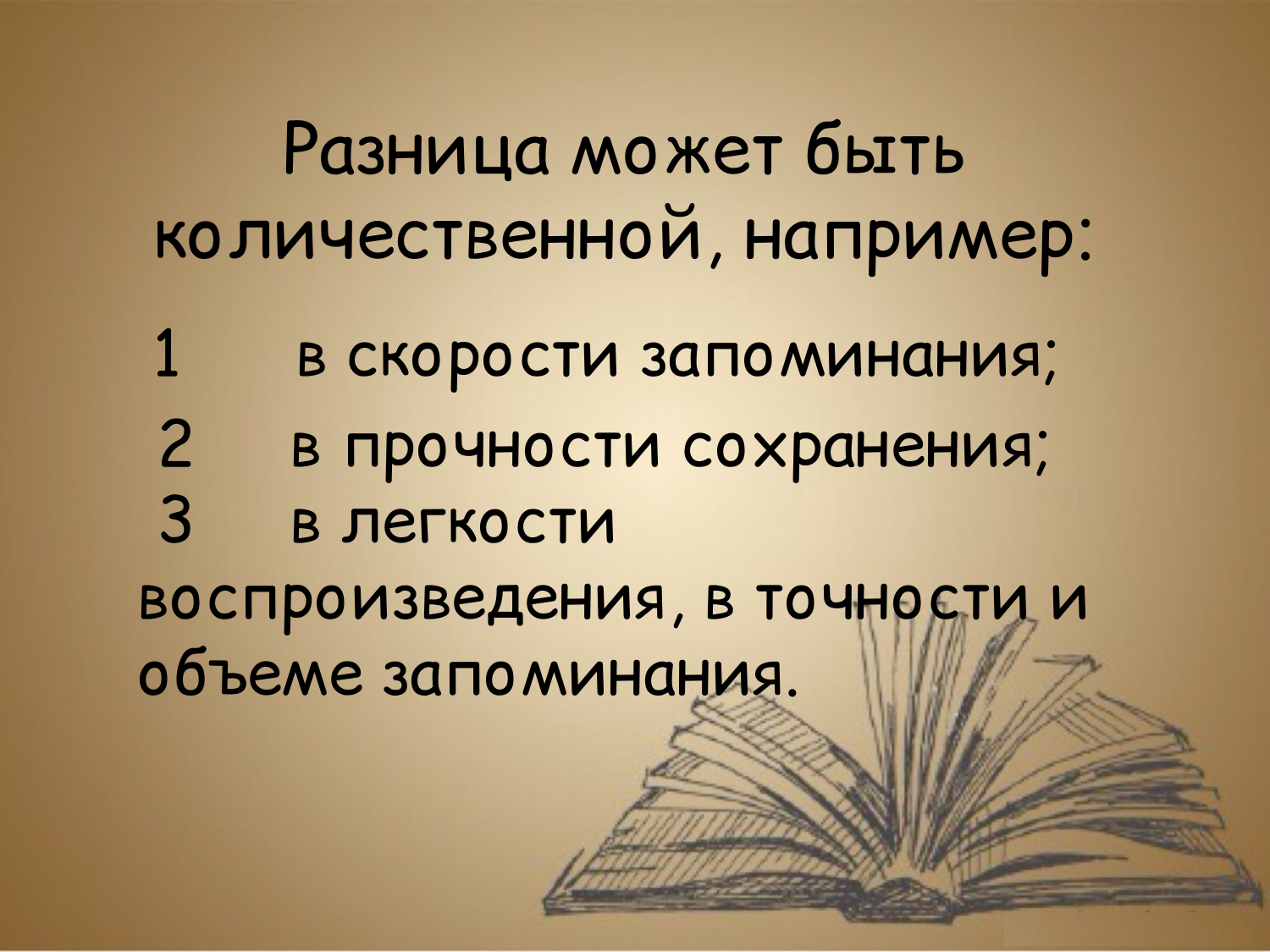

Разница может быть количественной, например:
 1      в скорости запоминания;
 2     в прочности сохранения;
 3     в легкости воспроизведения, в точности и объеме запоминания.